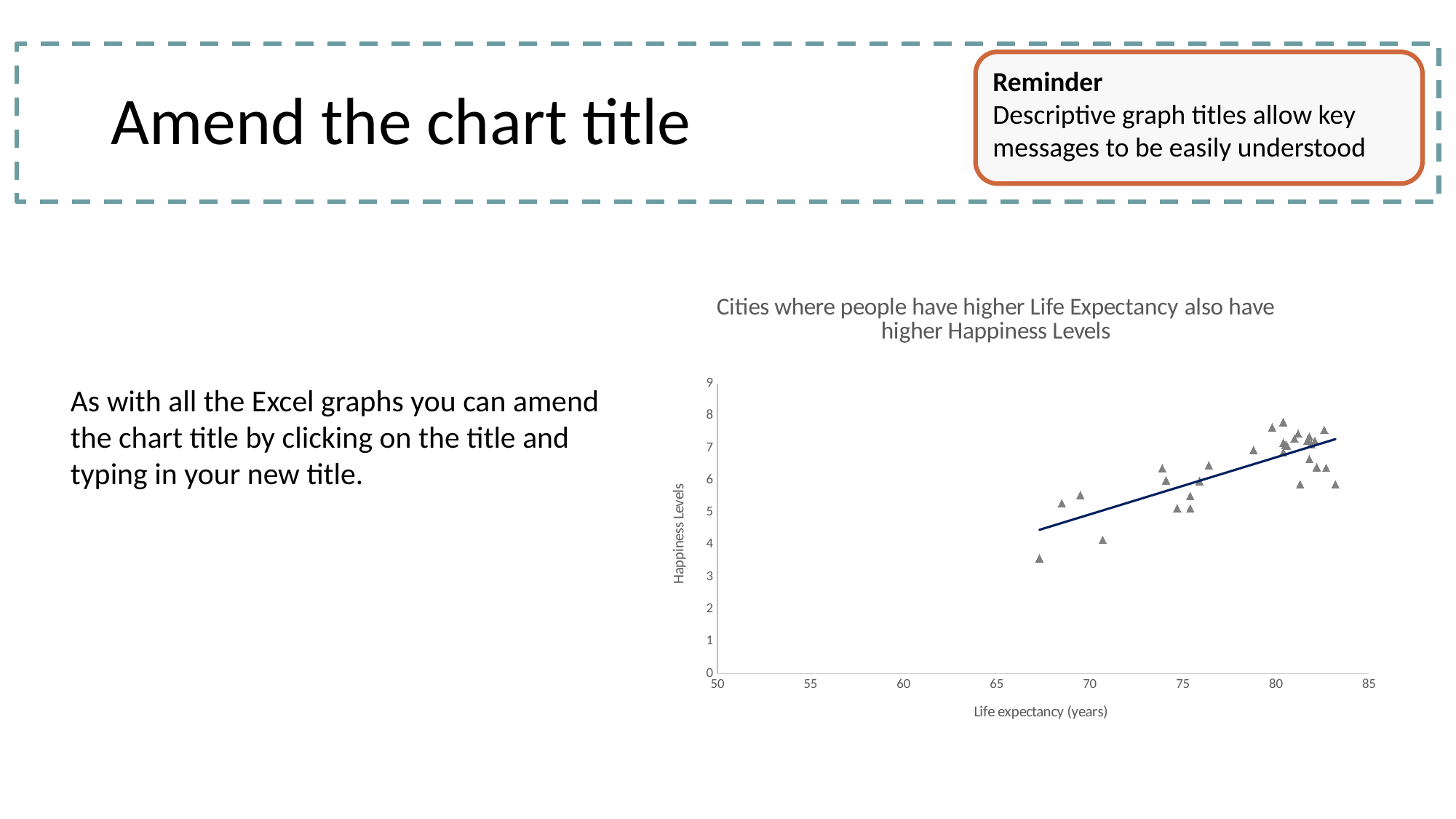

# Amend the chart title
Reminder
Descriptive graph titles allow key messages to be easily understood

### Chart: Cities where people have higher Life Expectancy also have higher Happiness Levels

| Category | Happiness levels(Country) |
|---|---|
As with all the Excel graphs you can amend the chart title by clicking on the title and typing in your new title.